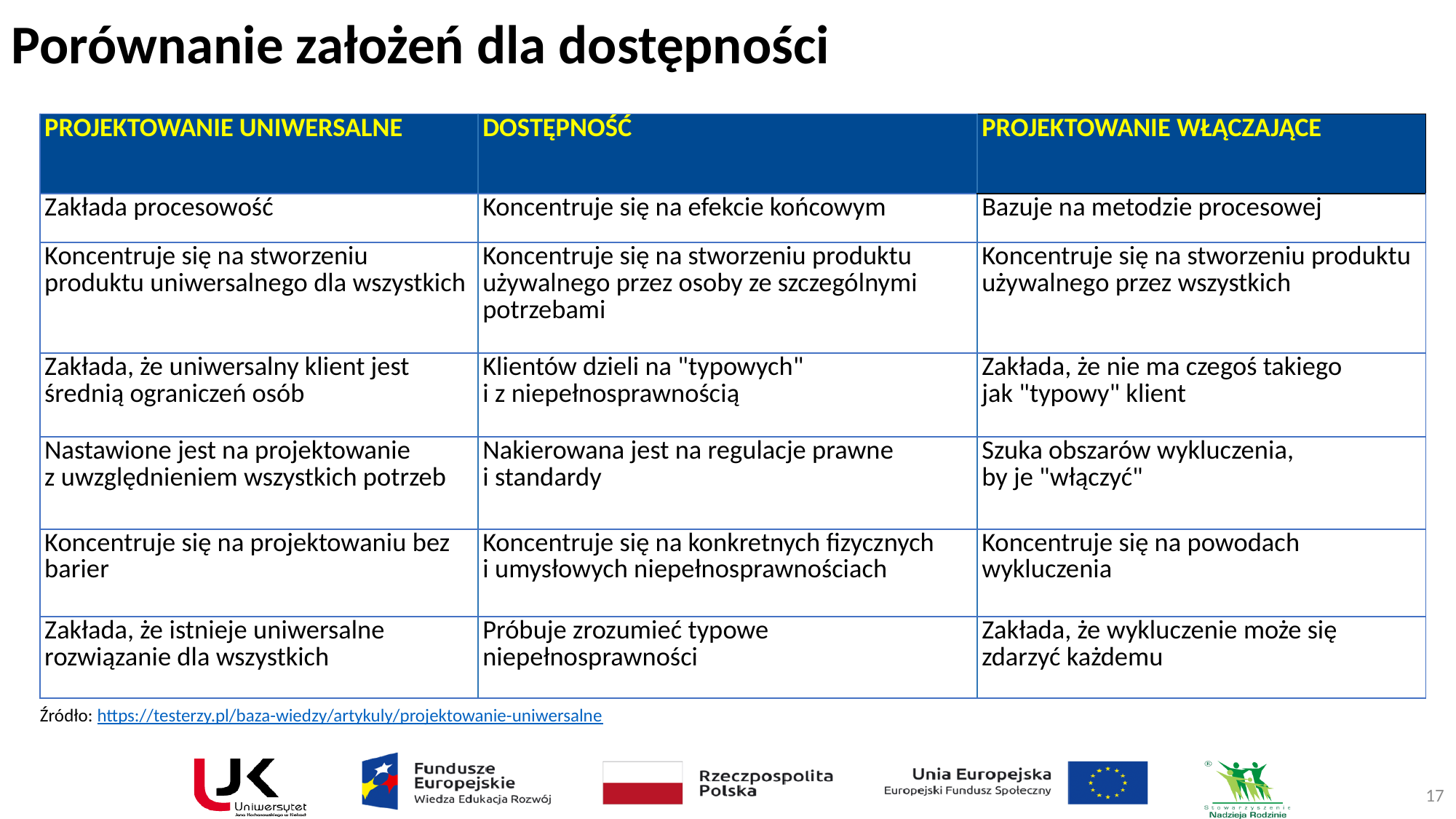

# Porównanie założeń dla dostępności
| PROJEKTOWANIE UNIWERSALNE | DOSTĘPNOŚĆ | PROJEKTOWANIE WŁĄCZAJĄCE |
| --- | --- | --- |
| Zakłada procesowość | Koncentruje się na efekcie końcowym | Bazuje na metodzie procesowej |
| Koncentruje się na stworzeniu produktu uniwersalnego dla wszystkich | Koncentruje się na stworzeniu produktu używalnego przez osoby ze szczególnymi potrzebami | Koncentruje się na stworzeniu produktu używalnego przez wszystkich |
| Zakłada, że uniwersalny klient jest średnią ograniczeń osób | Klientów dzieli na "typowych" i z niepełnosprawnością | Zakłada, że nie ma czegoś takiego jak "typowy" klient |
| Nastawione jest na projektowanie z uwzględnieniem wszystkich potrzeb | Nakierowana jest na regulacje prawne i standardy | Szuka obszarów wykluczenia, by je "włączyć" |
| Koncentruje się na projektowaniu bez barier | Koncentruje się na konkretnych fizycznych i umysłowych niepełnosprawnościach | Koncentruje się na powodach wykluczenia |
| Zakłada, że istnieje uniwersalne rozwiązanie dla wszystkich | Próbuje zrozumieć typowe niepełnosprawności | Zakłada, że wykluczenie może się zdarzyć każdemu |
Źródło: https://testerzy.pl/baza-wiedzy/artykuly/projektowanie-uniwersalne
17